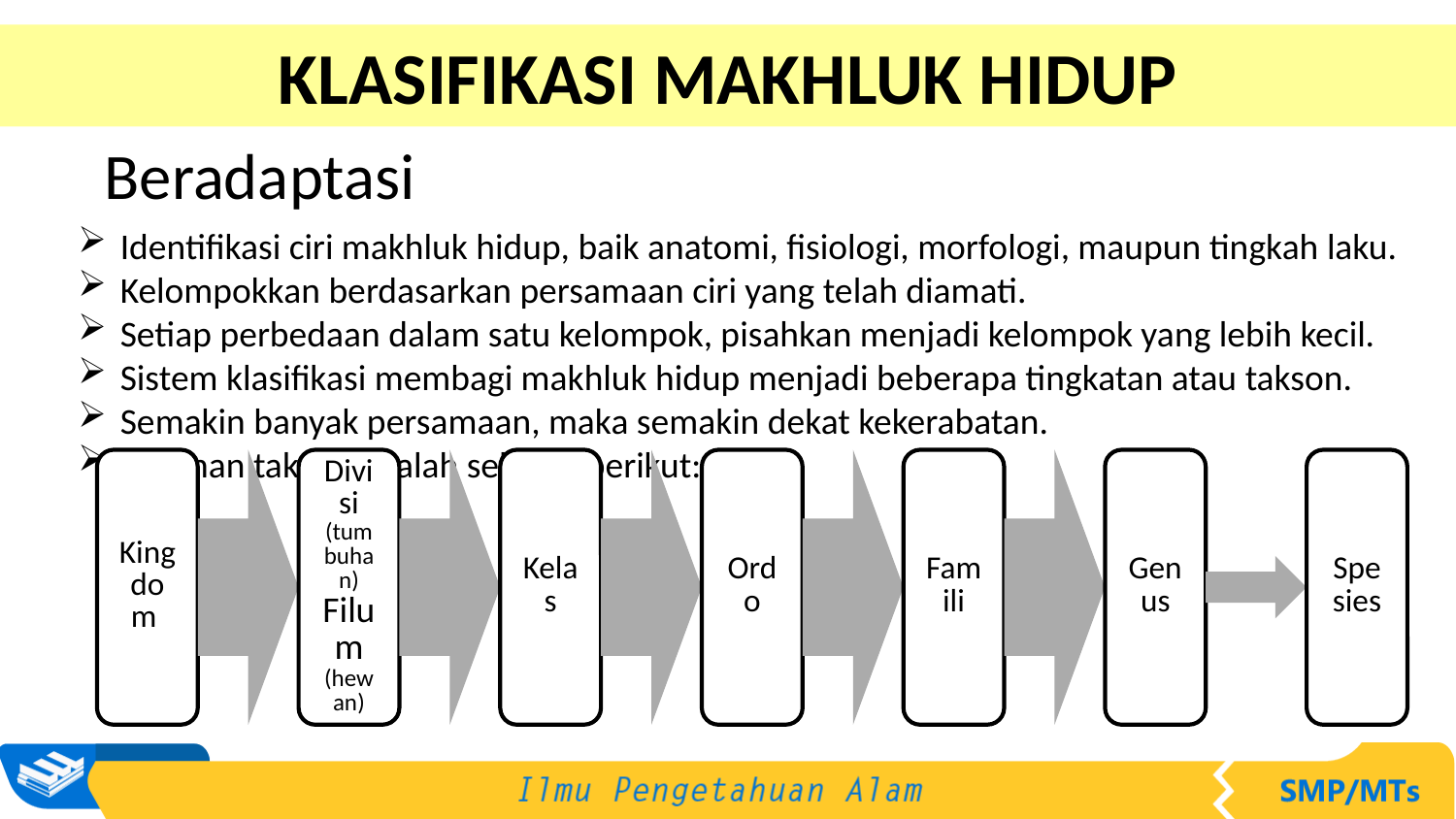

KLASIFIKASI MAKHLUK HIDUP
Beradaptasi
Identifikasi ciri makhluk hidup, baik anatomi, fisiologi, morfologi, maupun tingkah laku.
Kelompokkan berdasarkan persamaan ciri yang telah diamati.
Setiap perbedaan dalam satu kelompok, pisahkan menjadi kelompok yang lebih kecil.
Sistem klasifikasi membagi makhluk hidup menjadi beberapa tingkatan atau takson.
Semakin banyak persamaan, maka semakin dekat kekerabatan.
Susunan takson adalah sebagai berikut:

Kingdom
Kelas
Ordo
Famili
Genus
Spesies